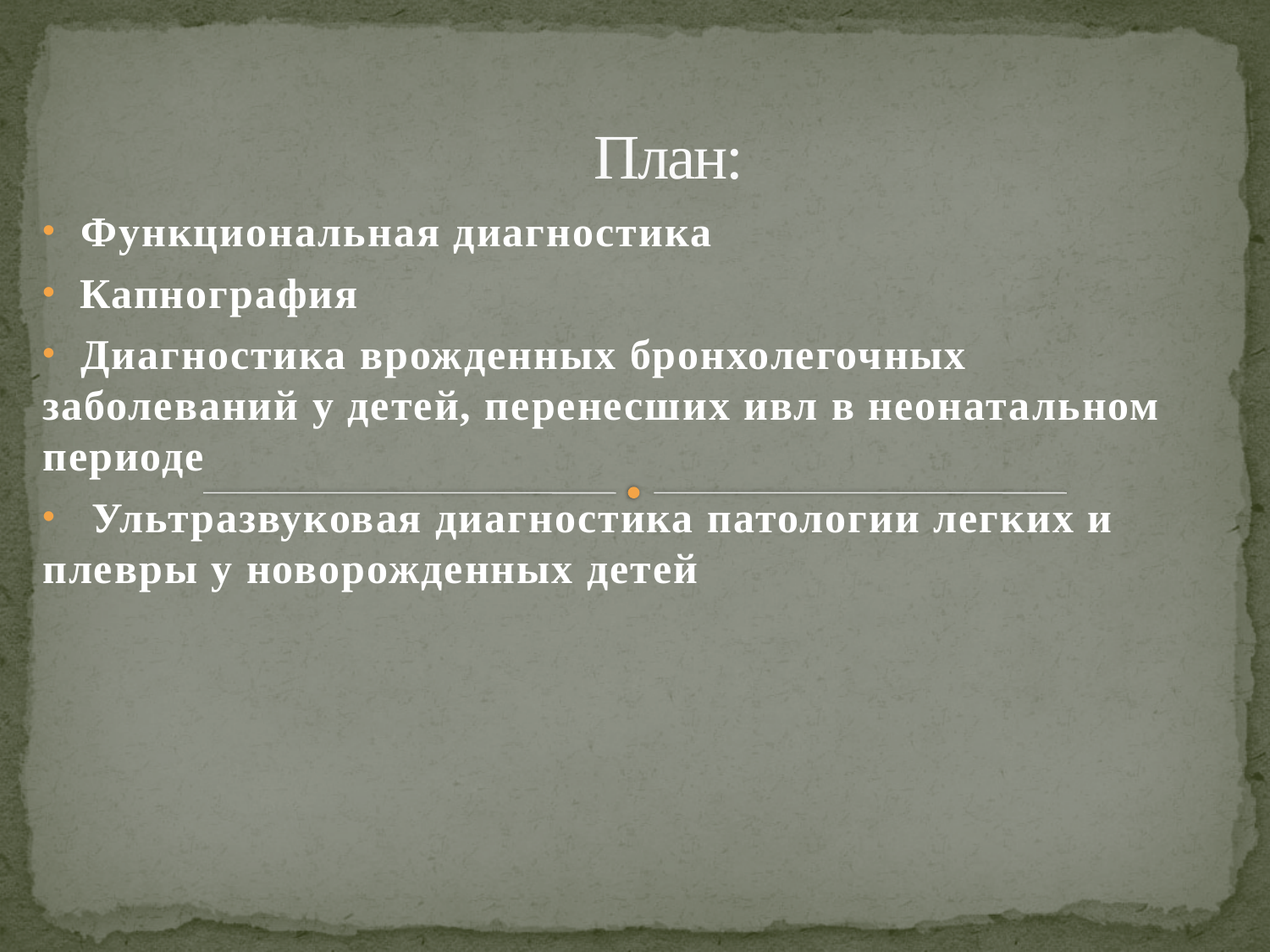

# План:
  Функциональная диагностика
  Капнография
  Диагностика врожденных бронхолегочных заболеваний у детей, перенесших ивл в неонатальном периоде
   Ультразвуковая диагностика патологии легких и плевры у новорожденных детей